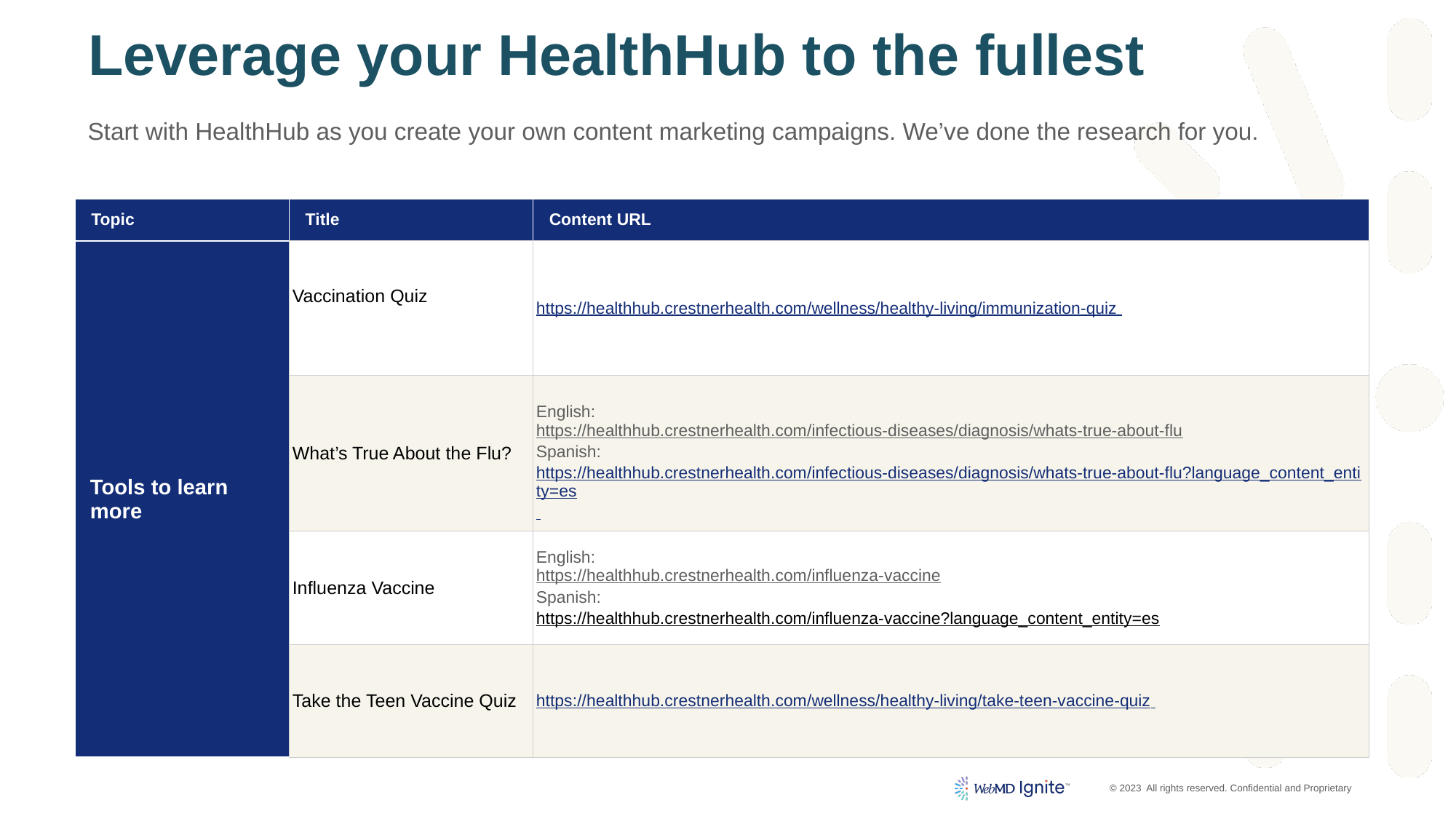

# Leverage your HealthHub to the fullest
Start with HealthHub as you create your own content marketing campaigns. We’ve done the research for you.
| Topic | Title | Content URL |
| --- | --- | --- |
| Tools to learn more | Vaccination Quiz | https://healthhub.crestnerhealth.com/wellness/healthy-living/immunization-quiz |
|  | What’s True About the Flu? | English: https://healthhub.crestnerhealth.com/infectious-diseases/diagnosis/whats-true-about-flu Spanish: https://healthhub.crestnerhealth.com/infectious-diseases/diagnosis/whats-true-about-flu?language\_content\_entity=es |
|  | Influenza Vaccine | English: https://healthhub.crestnerhealth.com/influenza-vaccine Spanish: https://healthhub.crestnerhealth.com/influenza-vaccine?language\_content\_entity=es |
|  | Take the Teen Vaccine Quiz | https://healthhub.crestnerhealth.com/wellness/healthy-living/take-teen-vaccine-quiz |